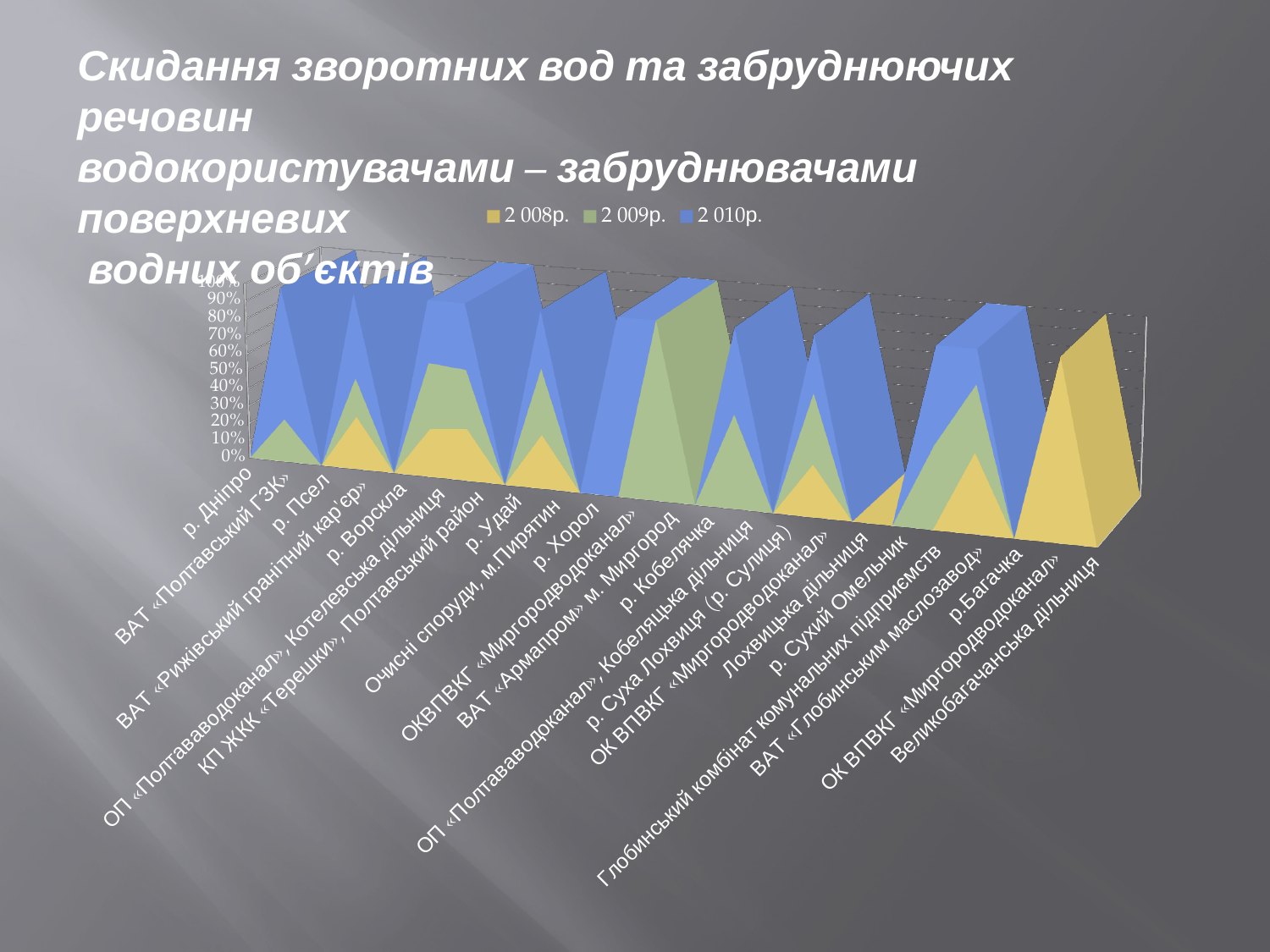

Скидання зворотних вод та забруднюючих речовин
водокористувачами – забруднювачами поверхневих
 водних об’єктів

[unsupported chart]